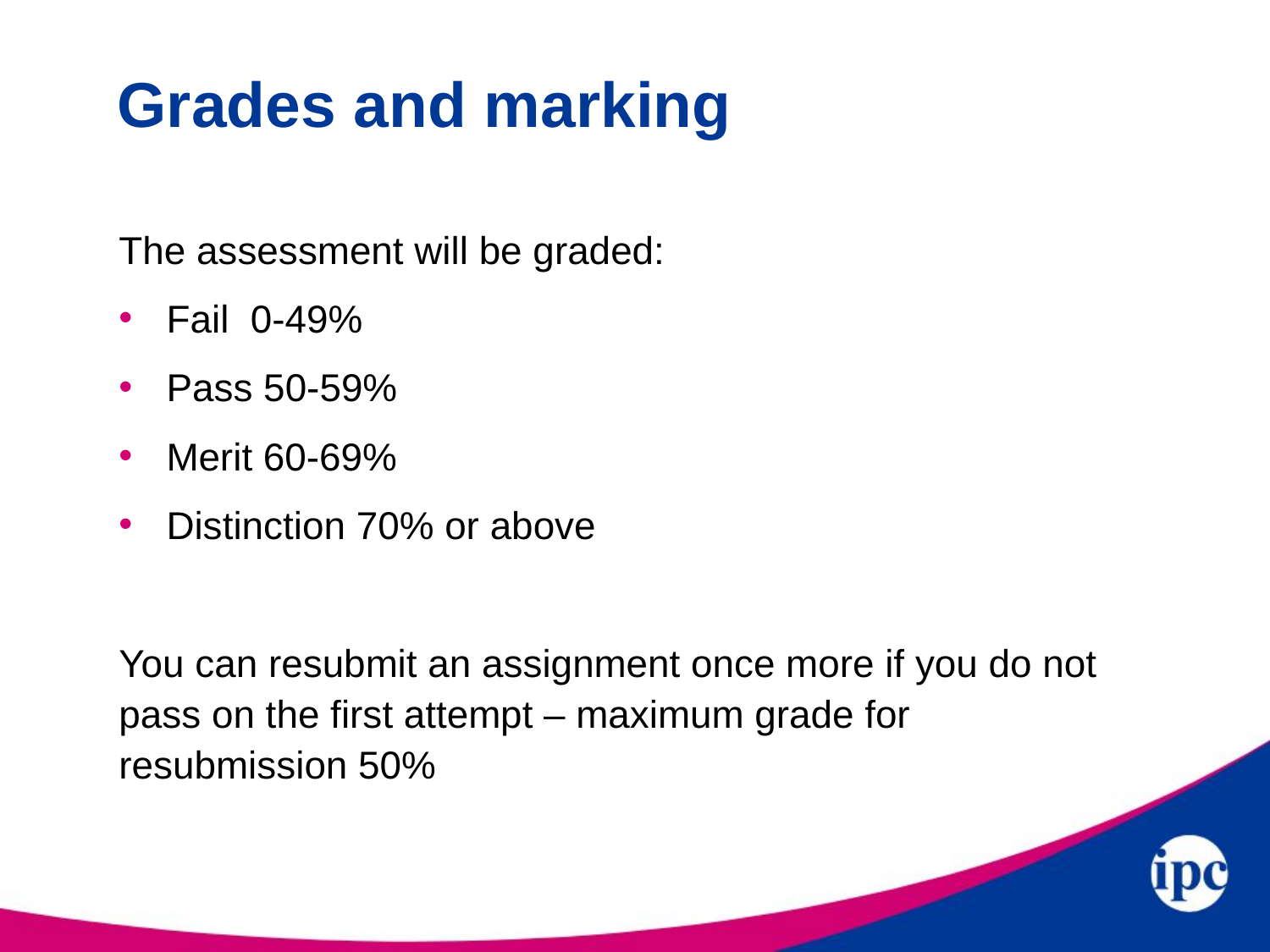

# Grades and marking
The assessment will be graded:
Fail  0-49%
Pass 50-59%
Merit 60-69%
Distinction 70% or above

You can resubmit an assignment once more if you do not pass on the first attempt – maximum grade for resubmission 50%